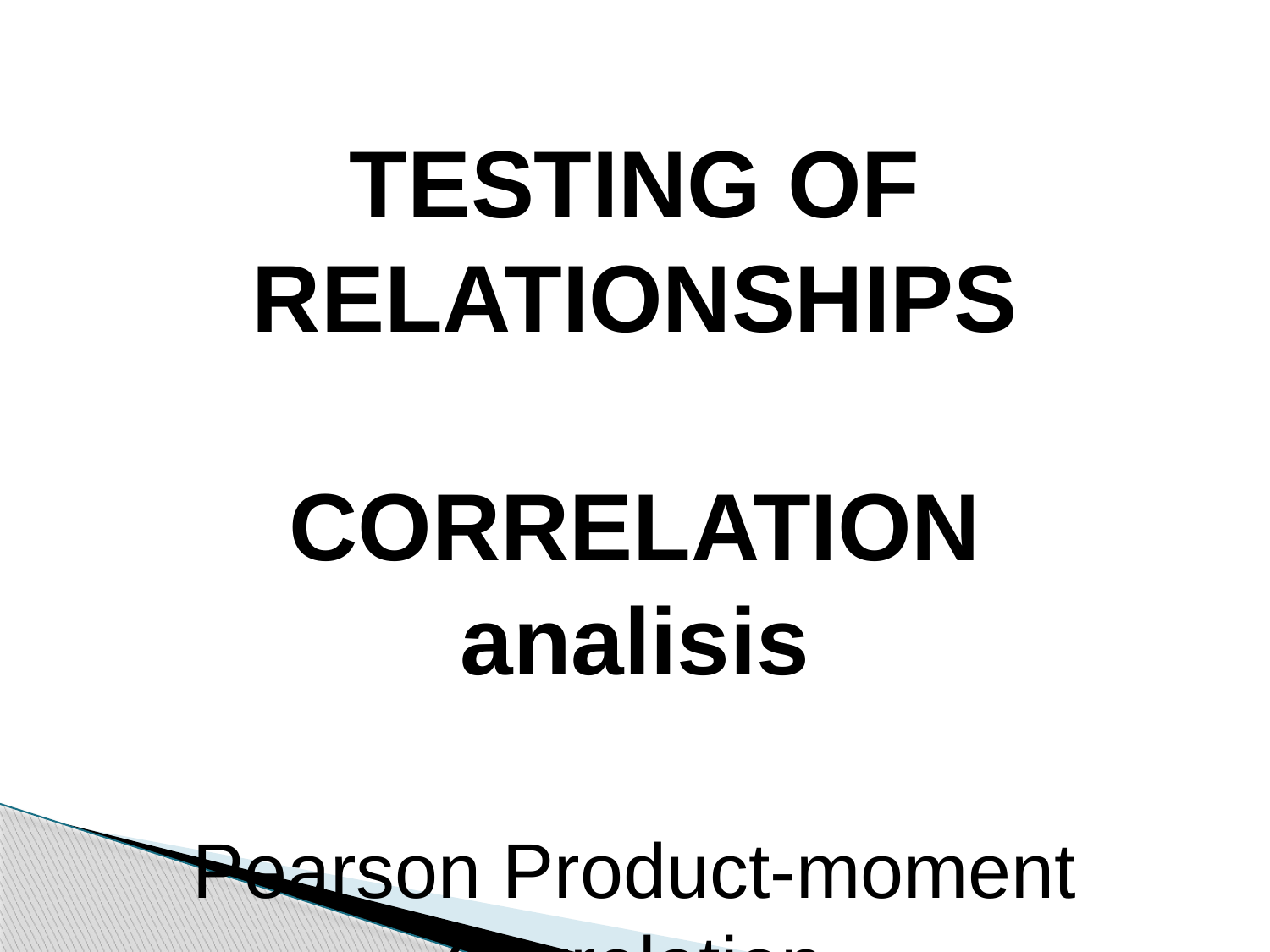

TESTING OF RELATIONSHIPS

CORRELATION analisis

Pearson Product-moment Correlation